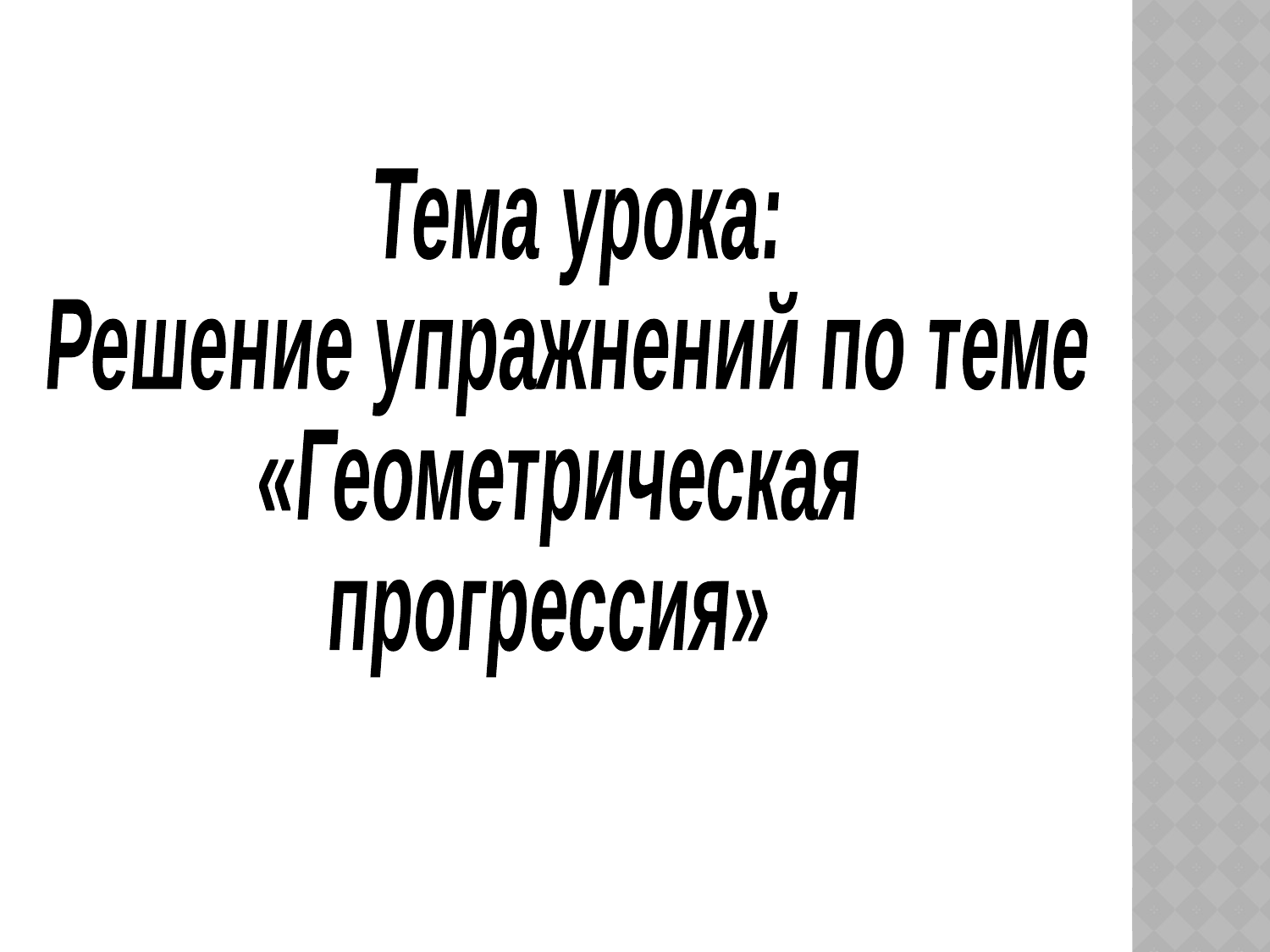

Тема урока:
Решение упражнений по теме
«Геометрическая
прогрессия»